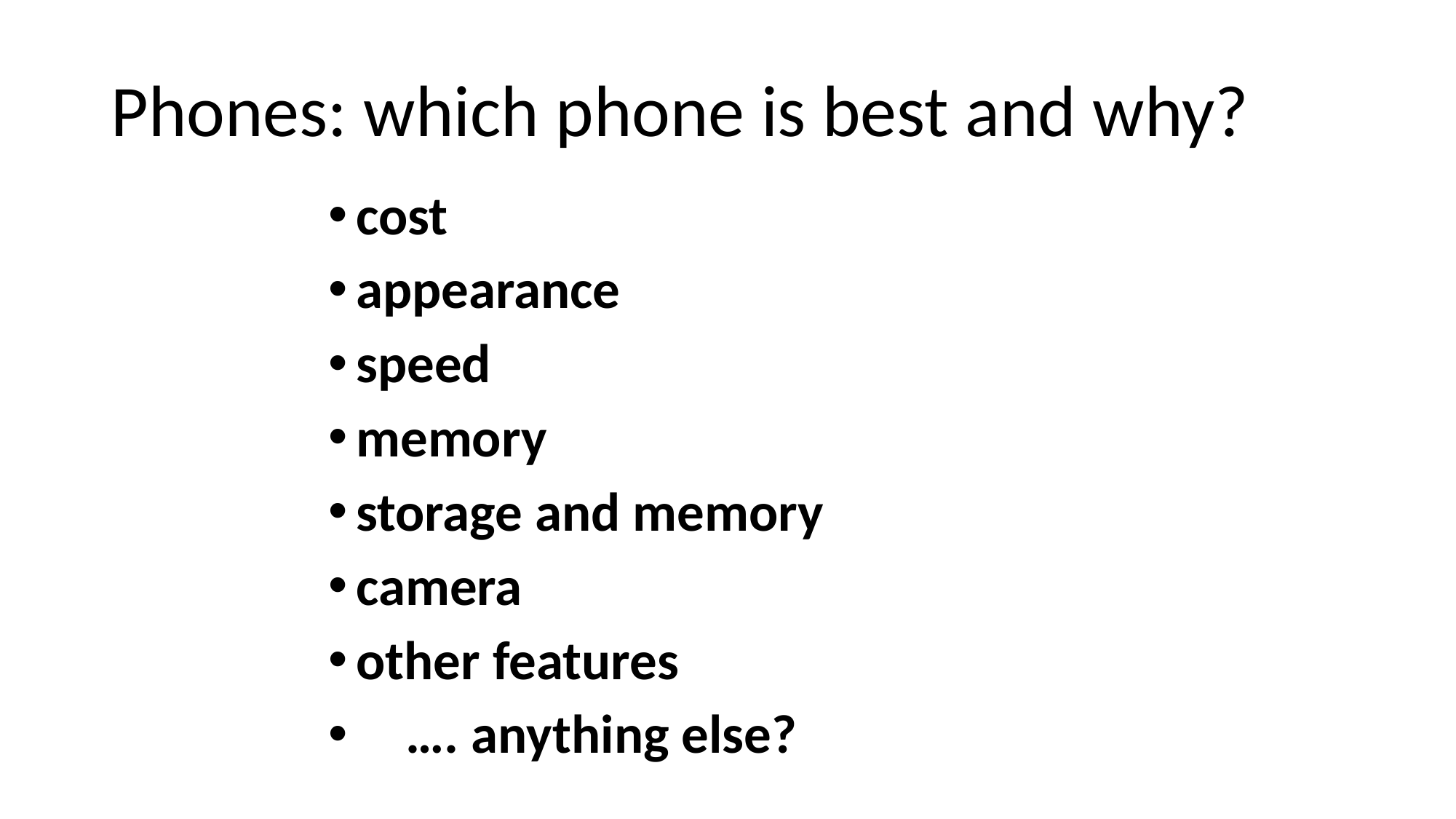

# Phones: which phone is best and why?
cost
appearance
speed
memory
storage and memory
camera
other features
    …. anything else?